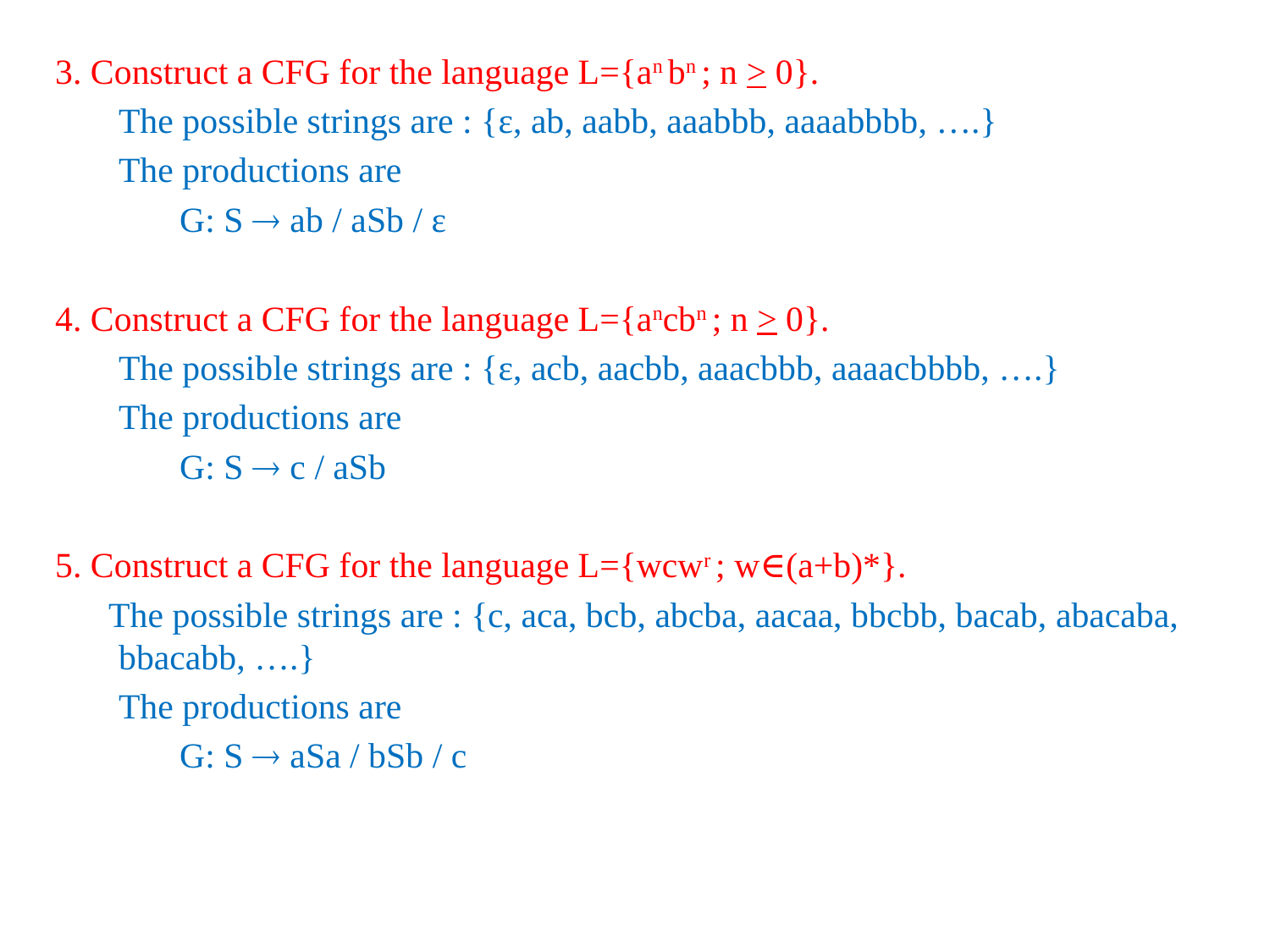

3. Construct a CFG for the language L={an bn ; n > 0}.
	The possible strings are : {ε, ab, aabb, aaabbb, aaaabbbb, ….}
	The productions are
              G: S → ab / aSb / ε

4. Construct a CFG for the language L={ancbn ; n > 0}.
	The possible strings are : {ε, acb, aacbb, aaacbbb, aaaacbbbb, ….}
	The productions are
              G: S → c / aSb

5. Construct a CFG for the language L={wcwr ; w∈(a+b)*}.
      The possible strings are : {c, aca, bcb, abcba, aacaa, bbcbb, bacab, abacaba, bbacabb, ….}
	The productions are
              G: S → aSa / bSb / c